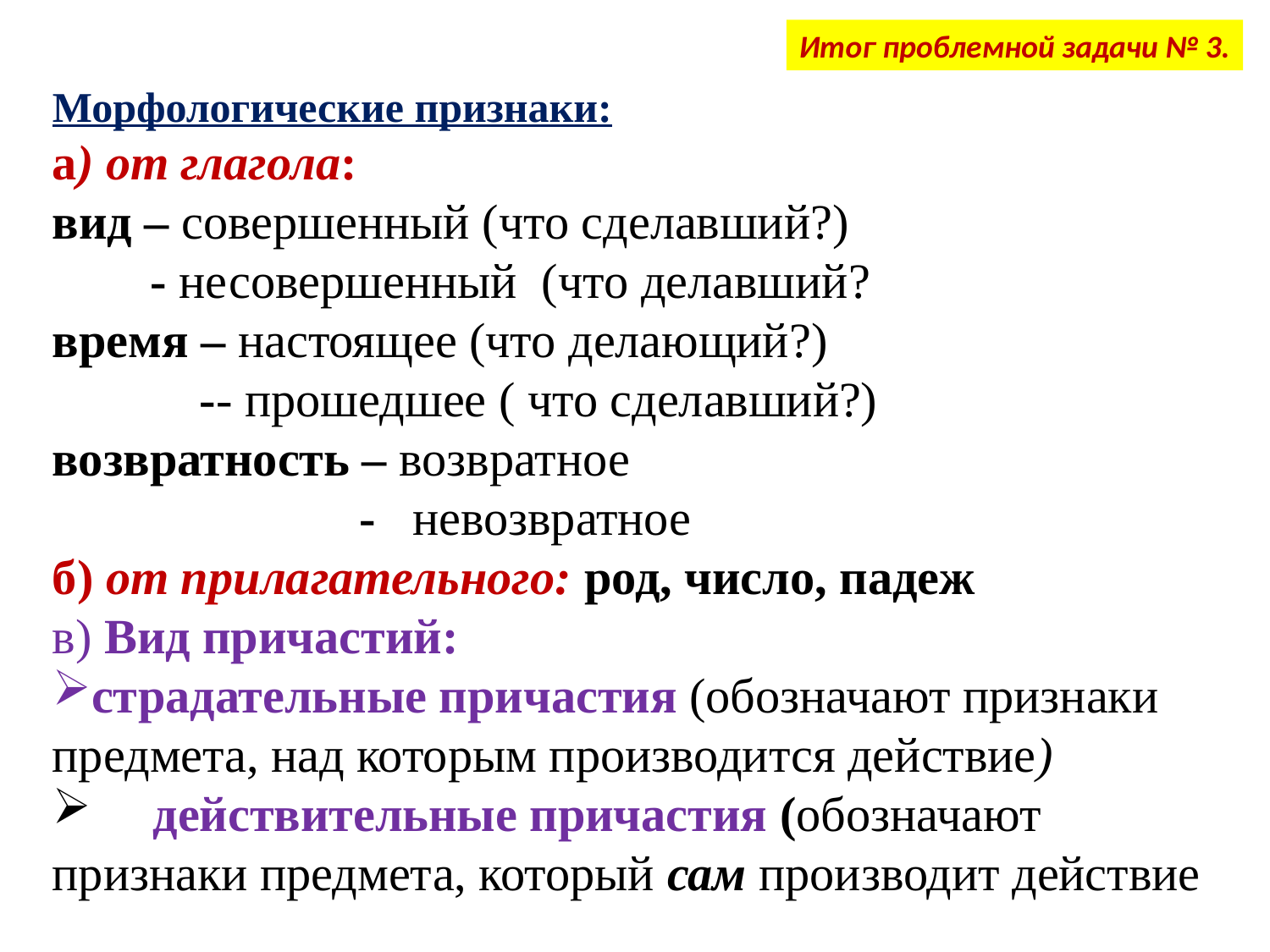

Итог проблемной задачи № 3.
Морфологические признаки:
а) от глагола:
вид – совершенный (что сделавший?)
        - несовершенный  (что делавший?
время – настоящее (что делающий?)
            -- прошедшее ( что сделавший?)
возвратность – возвратное
                         -   невозвратное
б) от прилагательного: род, число, падеж
в) Вид причастий:
страдательные причастия (обозначают признаки предмета, над которым производится действие)
     действительные причастия (обозначают признаки предмета, который сам производит действие